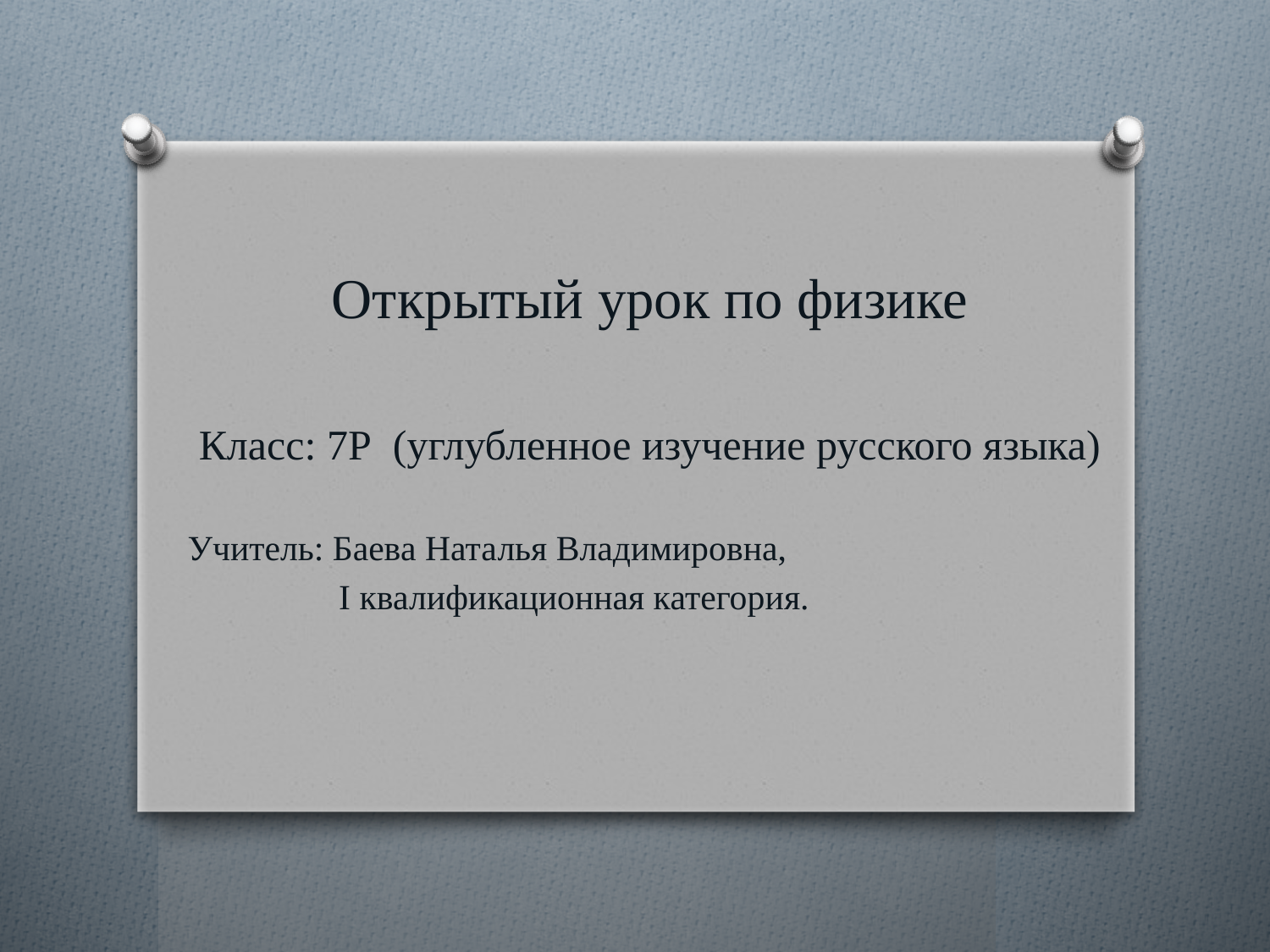

Открытый урок по физике

Класс: 7Р  (углубленное изучение русского языка)

Учитель: Баева Наталья Владимировна,
                 I квалификационная категория.